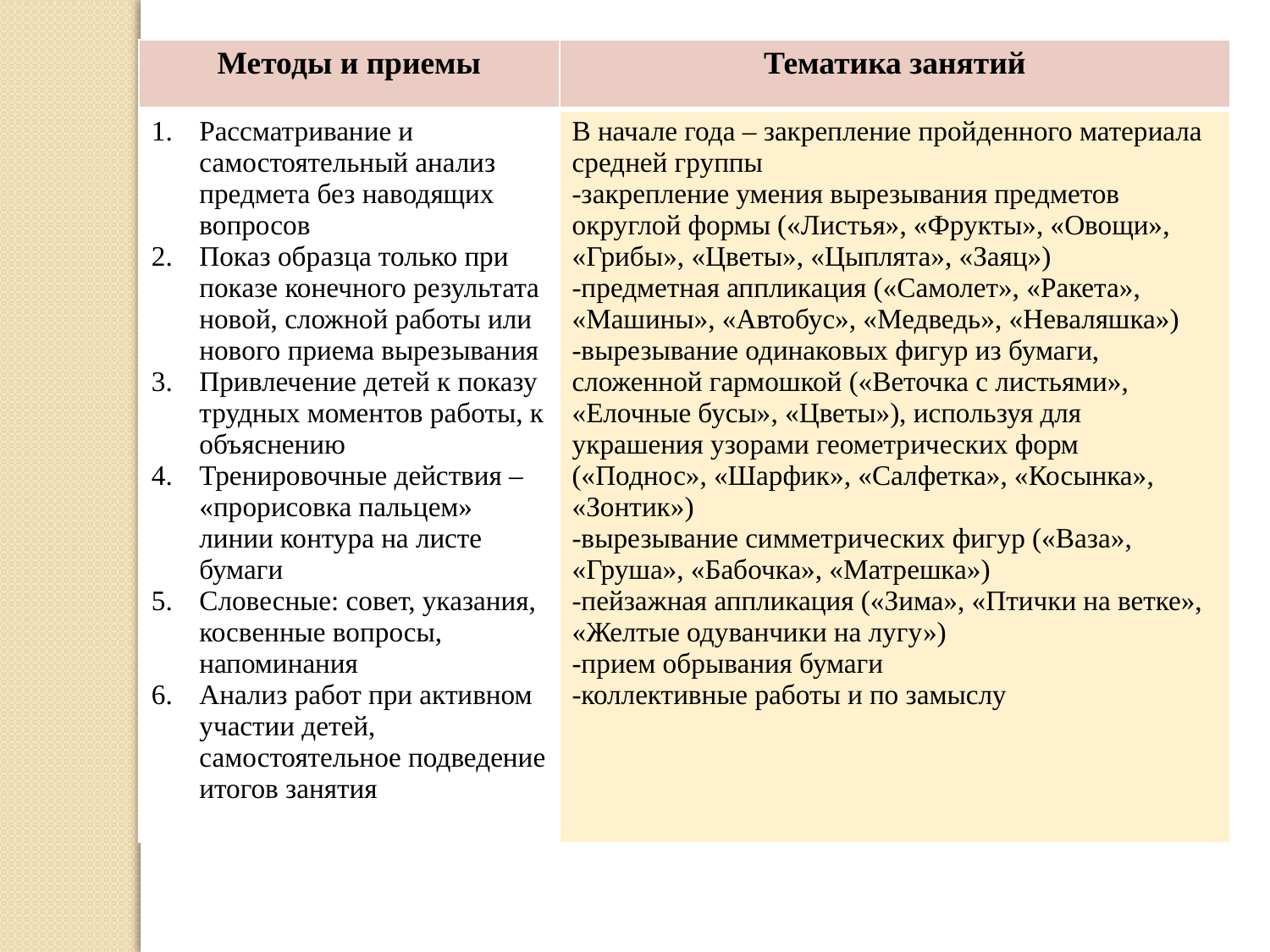

| Методы и приемы | Тематика занятий |
| --- | --- |
| Рассматривание и самостоятельный анализ предмета без наводящих вопросов Показ образца только при показе конечного результата новой, сложной работы или нового приема вырезывания Привлечение детей к показу трудных моментов работы, к объяснению Тренировочные действия – «прорисовка пальцем» линии контура на листе бумаги Словесные: совет, указания, косвенные вопросы, напоминания Анализ работ при активном участии детей, самостоятельное подведение итогов занятия | В начале года – закрепление пройденного материала средней группы -закрепление умения вырезывания предметов округлой формы («Листья», «Фрукты», «Овощи», «Грибы», «Цветы», «Цыплята», «Заяц») -предметная аппликация («Самолет», «Ракета», «Машины», «Автобус», «Медведь», «Неваляшка») -вырезывание одинаковых фигур из бумаги, сложенной гармошкой («Веточка с листьями», «Елочные бусы», «Цветы»), используя для украшения узорами геометрических форм («Поднос», «Шарфик», «Салфетка», «Косынка», «Зонтик») -вырезывание симметрических фигур («Ваза», «Груша», «Бабочка», «Матрешка») -пейзажная аппликация («Зима», «Птички на ветке», «Желтые одуванчики на лугу») -прием обрывания бумаги -коллективные работы и по замыслу |